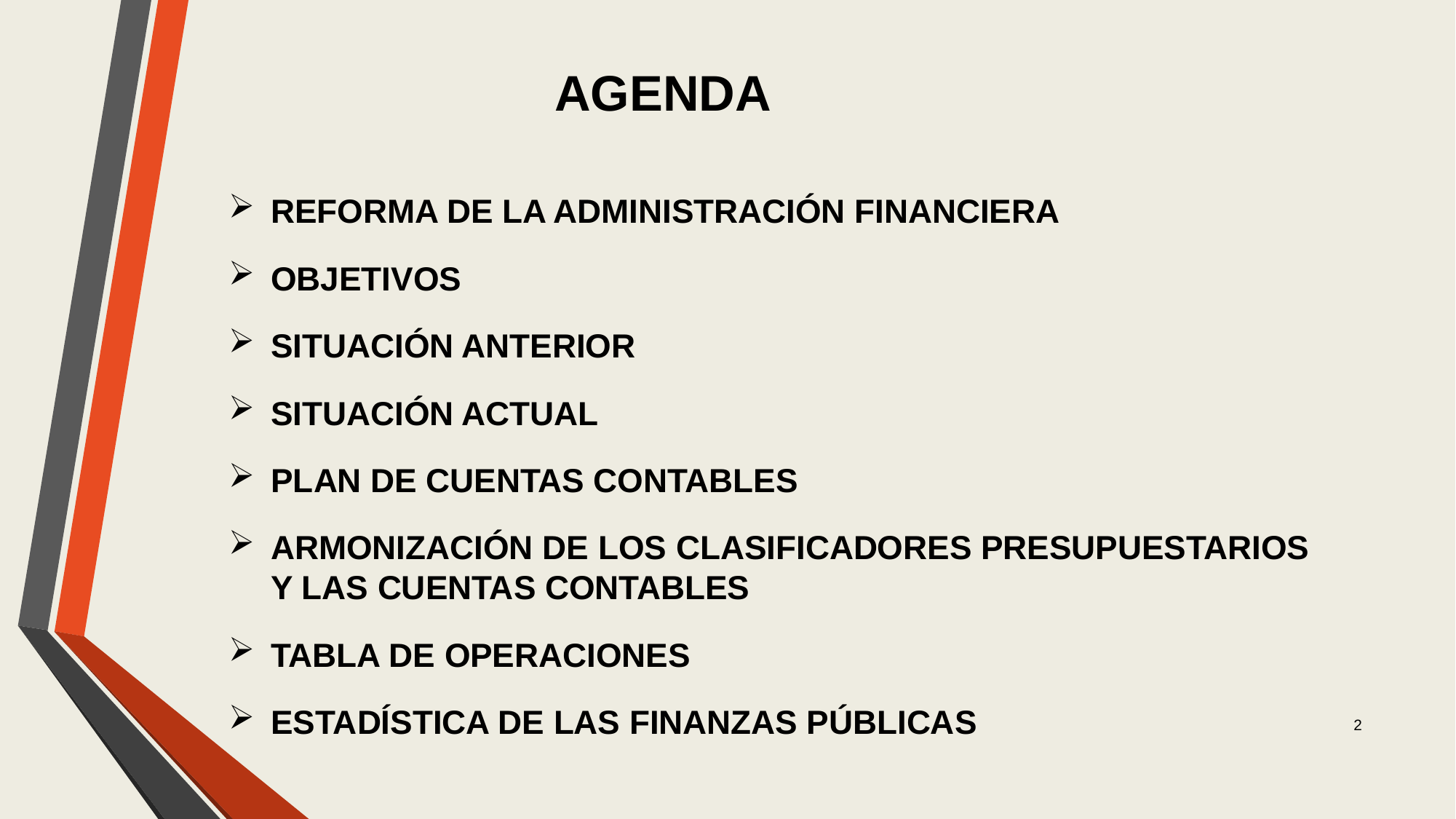

AGENDA
REFORMA DE LA ADMINISTRACIÓN FINANCIERA

OBJETIVOS

SITUACIÓN ANTERIOR

SITUACIÓN ACTUAL

PLAN DE CUENTAS CONTABLES

ARMONIZACIÓN DE LOS CLASIFICADORES PRESUPUESTARIOS   Y LAS CUENTAS CONTABLES

TABLA DE OPERACIONES

ESTADÍSTICA DE LAS FINANZAS PÚBLICAS
2